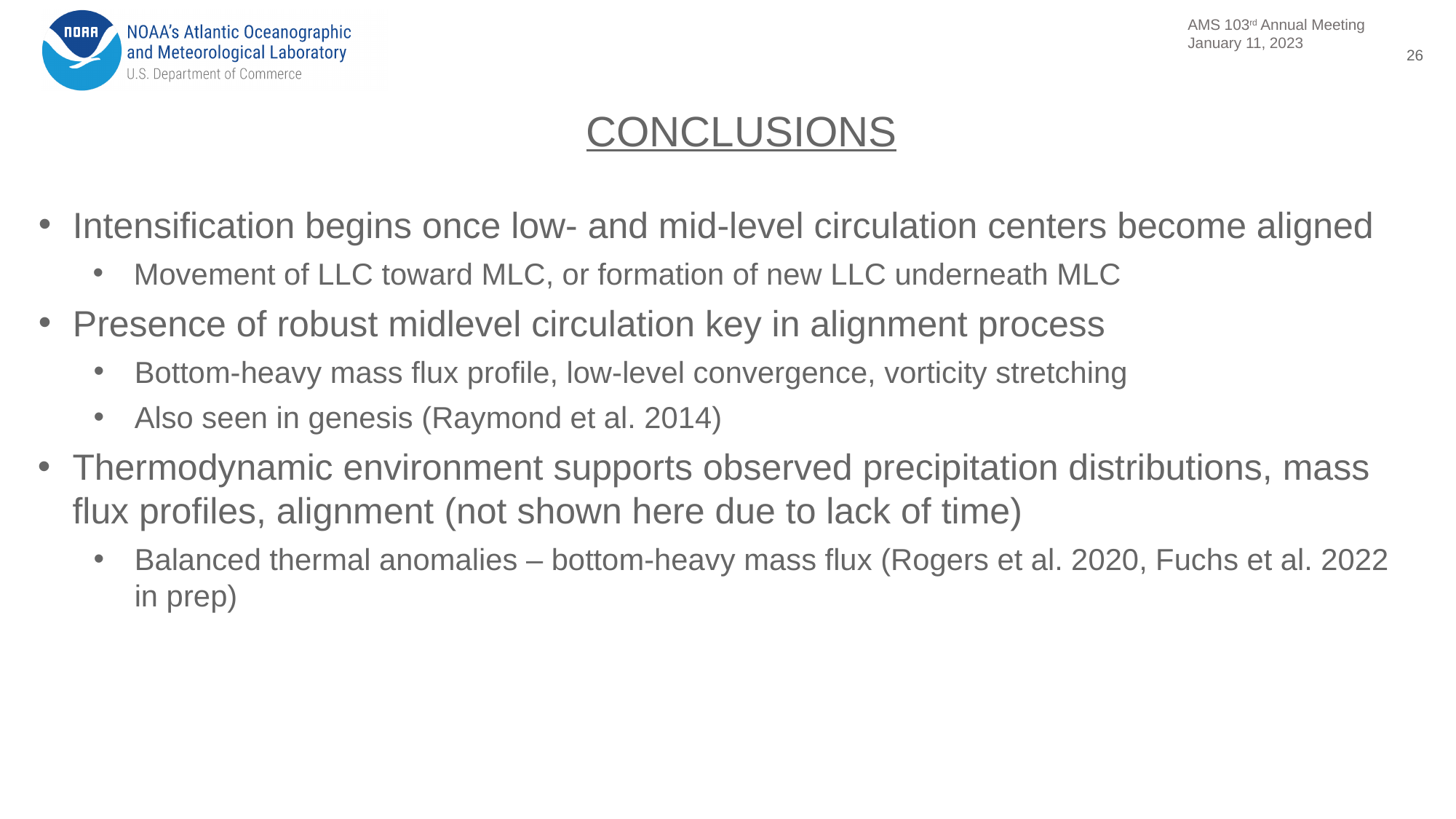

26
CONCLUSIONS
Intensification begins once low- and mid-level circulation centers become aligned
Movement of LLC toward MLC, or formation of new LLC underneath MLC
Presence of robust midlevel circulation key in alignment process
Bottom-heavy mass flux profile, low-level convergence, vorticity stretching
Also seen in genesis (Raymond et al. 2014)
Thermodynamic environment supports observed precipitation distributions, mass flux profiles, alignment (not shown here due to lack of time)
Balanced thermal anomalies – bottom-heavy mass flux (Rogers et al. 2020, Fuchs et al. 2022 in prep)